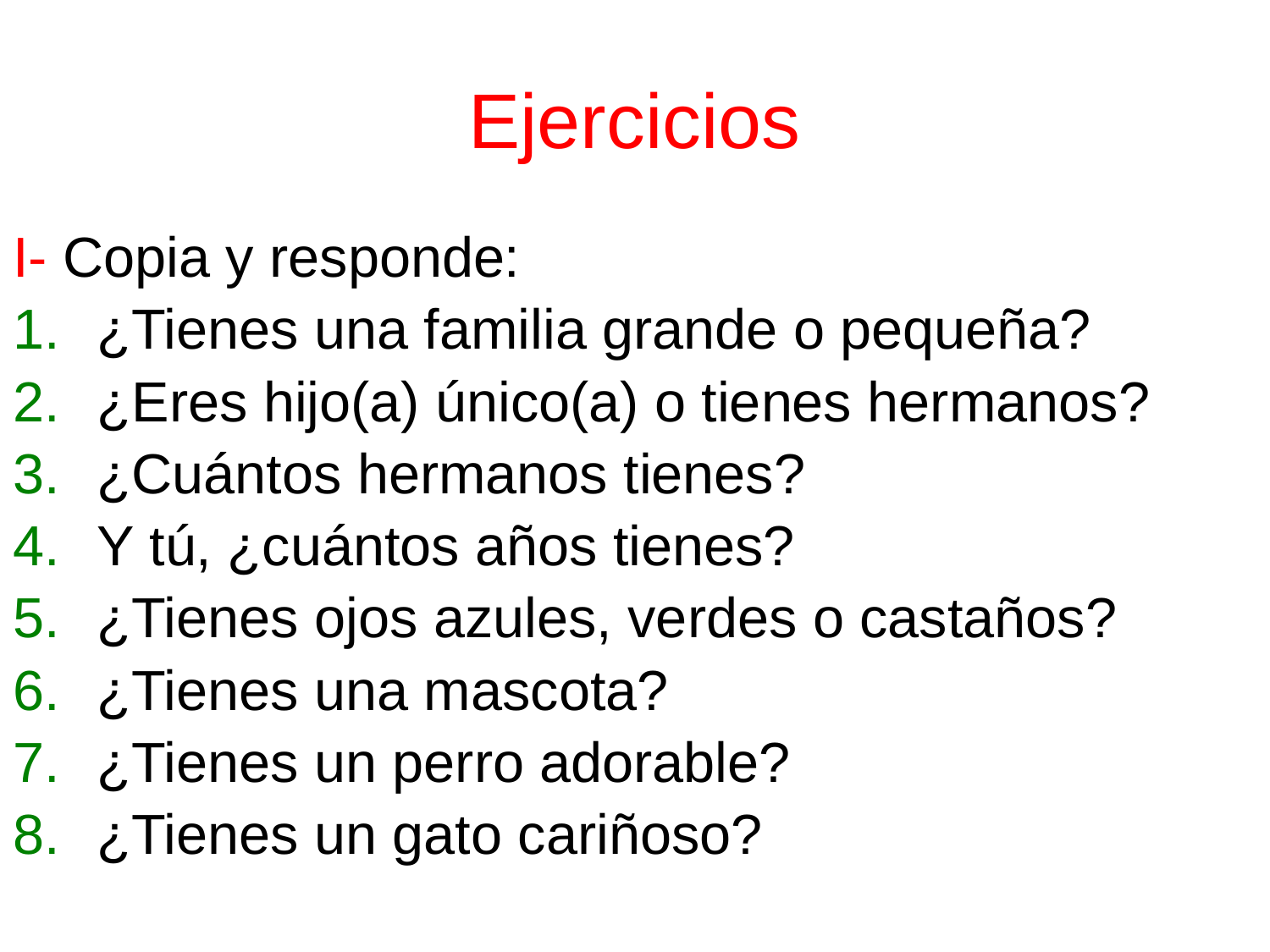

# Ejercicios
I- Copia y responde:
¿Tienes una familia grande o pequeña?
¿Eres hijo(a) único(a) o tienes hermanos?
¿Cuántos hermanos tienes?
Y tú, ¿cuántos años tienes?
¿Tienes ojos azules, verdes o castaños?
¿Tienes una mascota?
¿Tienes un perro adorable?
¿Tienes un gato cariñoso?